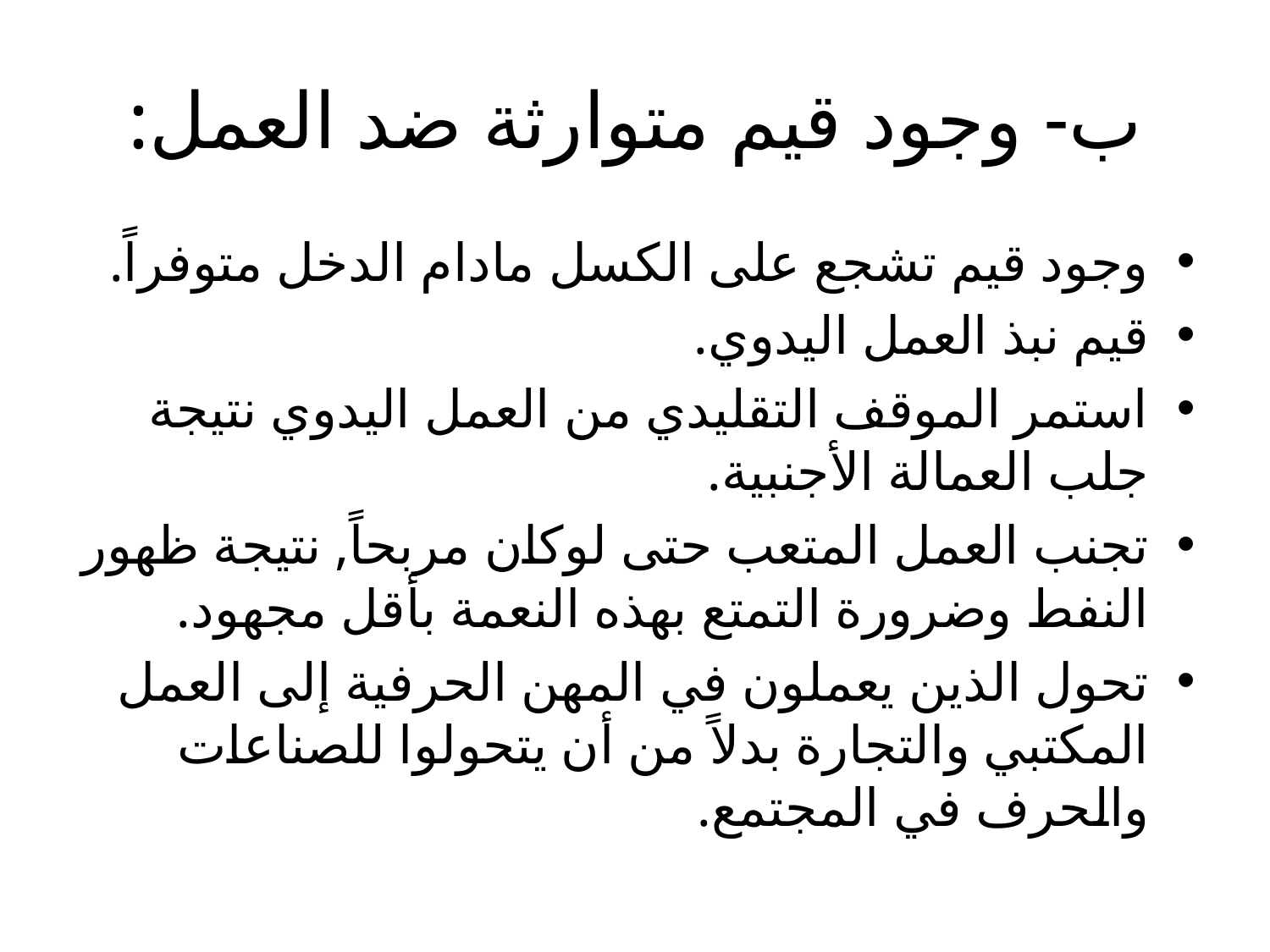

# ب- وجود قيم متوارثة ضد العمل:
وجود قيم تشجع على الكسل مادام الدخل متوفراً.
قيم نبذ العمل اليدوي.
استمر الموقف التقليدي من العمل اليدوي نتيجة جلب العمالة الأجنبية.
تجنب العمل المتعب حتى لوكان مربحاً, نتيجة ظهور النفط وضرورة التمتع بهذه النعمة بأقل مجهود.
تحول الذين يعملون في المهن الحرفية إلى العمل المكتبي والتجارة بدلاً من أن يتحولوا للصناعات والحرف في المجتمع.